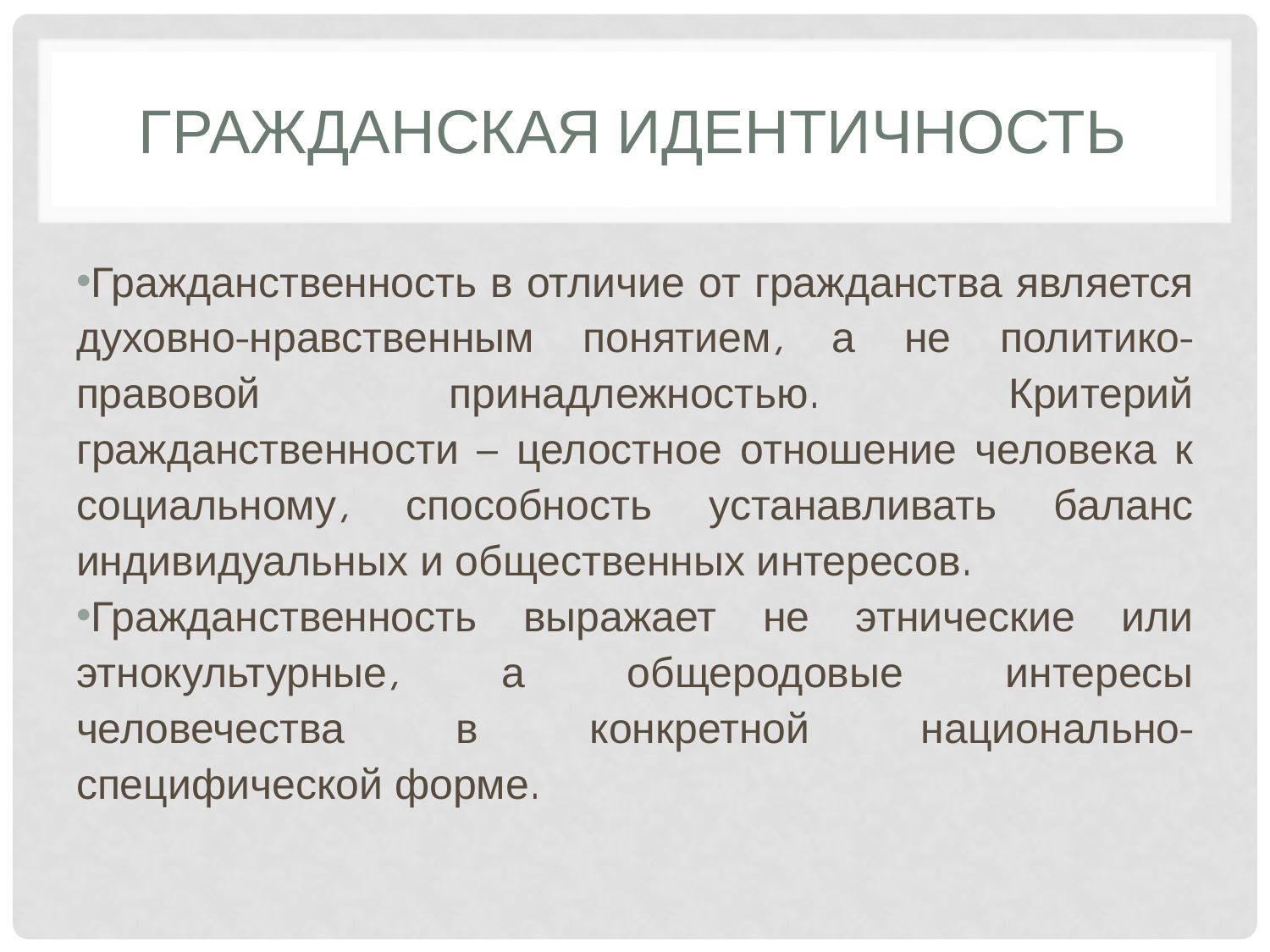

# Гражданская идентичность
Гражданственность в отличие от гражданства является духовно-нравственным понятием, а не политико-правовой принадлежностью. Критерий гражданственности – целостное отношение человека к социальному, способность устанавливать баланс индивидуальных и общественных интересов.
Гражданственность выражает не этнические или этнокультурные, а общеродовые интересы человечества в конкретной национально-специфической форме.